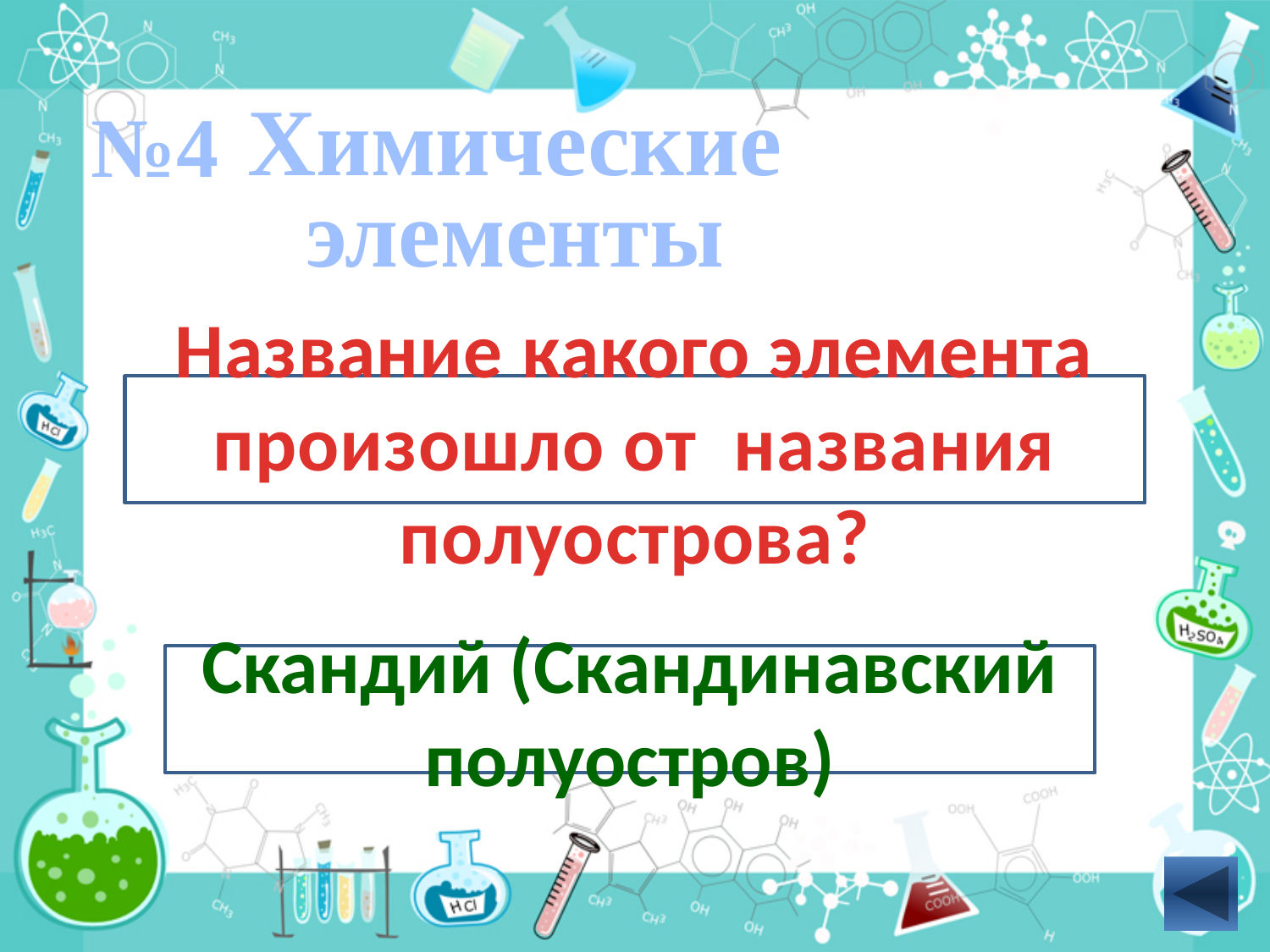

№4
Химические элементы

Название какого элемента произошло от  названия полуострова?
Скандий (Скандинавский полуостров)